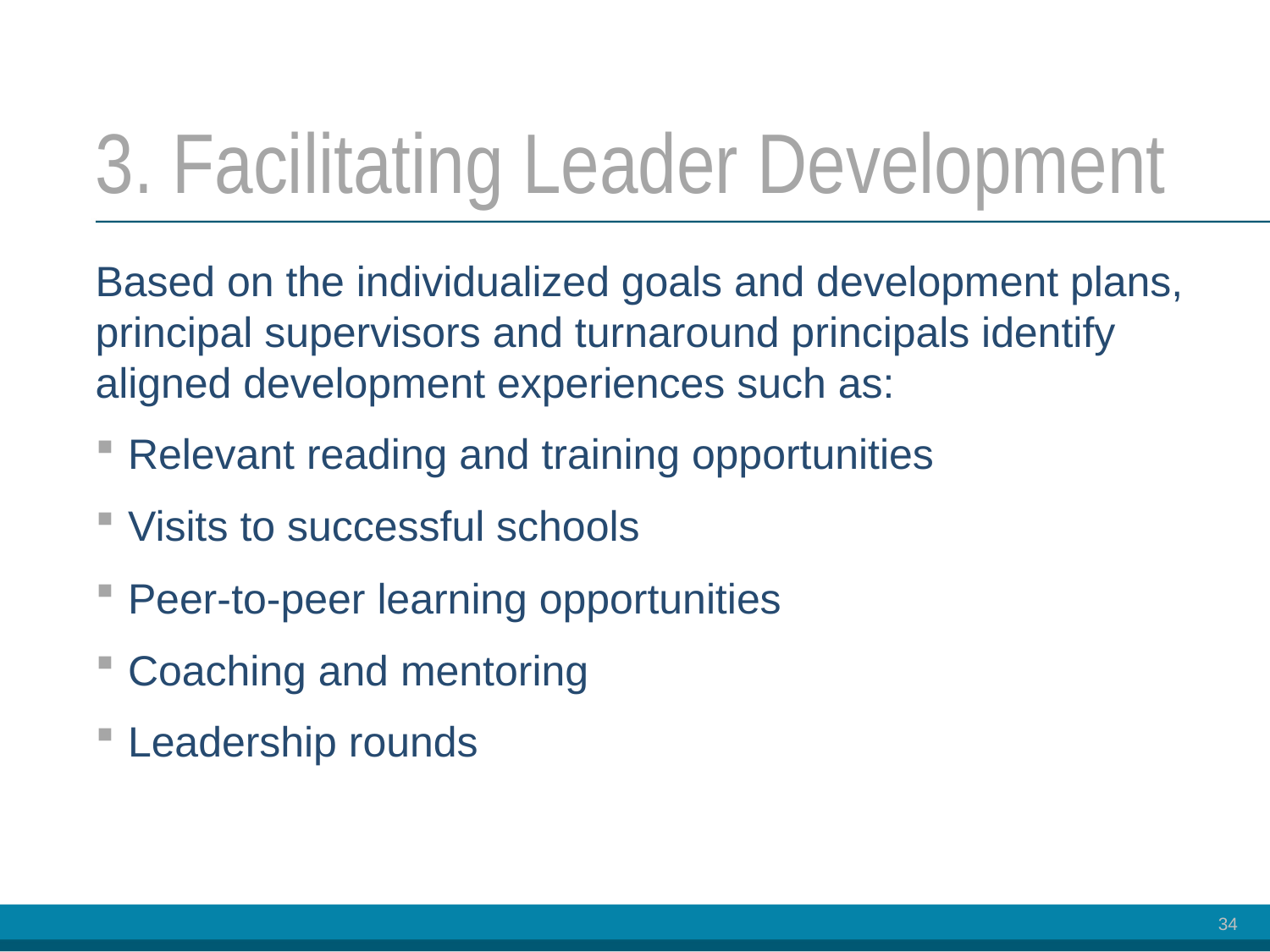

# 3. Facilitating Leader Development
Based on the individualized goals and development plans, principal supervisors and turnaround principals identify aligned development experiences such as:
Relevant reading and training opportunities
Visits to successful schools
Peer-to-peer learning opportunities
Coaching and mentoring
Leadership rounds

34